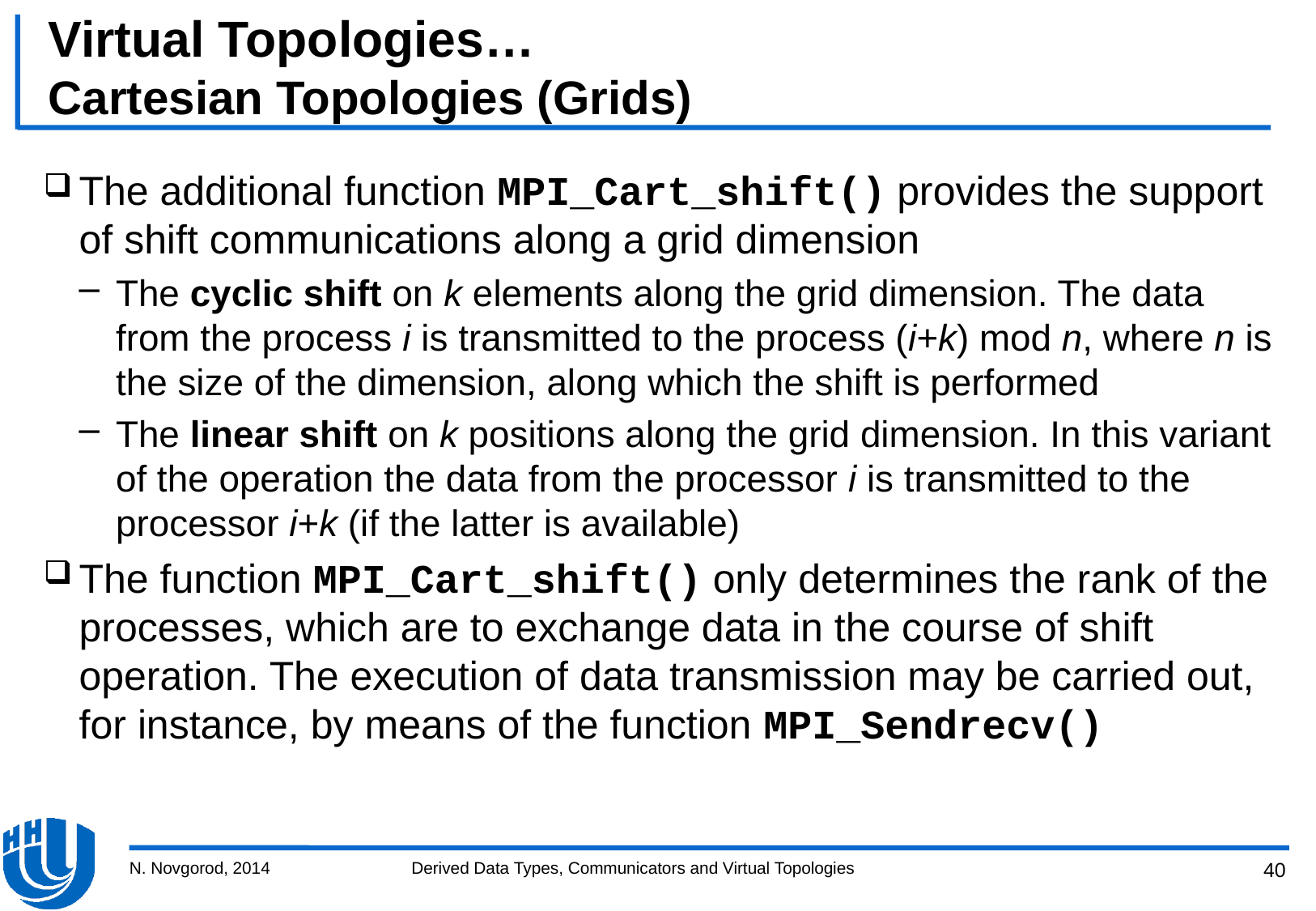

# Virtual Topologies… Cartesian Topologies (Grids)
The additional function MPI_Cart_shift() provides the support of shift communications along a grid dimension
The cyclic shift on k elements along the grid dimension. The data from the process i is transmitted to the process (i+k) mod n, where n is the size of the dimension, along which the shift is performed
The linear shift on k positions along the grid dimension. In this variant of the operation the data from the processor i is transmitted to the processor i+k (if the latter is available)
The function MPI_Cart_shift() only determines the rank of the processes, which are to exchange data in the course of shift operation. The execution of data transmission may be carried out, for instance, by means of the function MPI_Sendrecv()

N. Novgorod, 2014
Derived Data Types, Communicators and Virtual Topologies
40